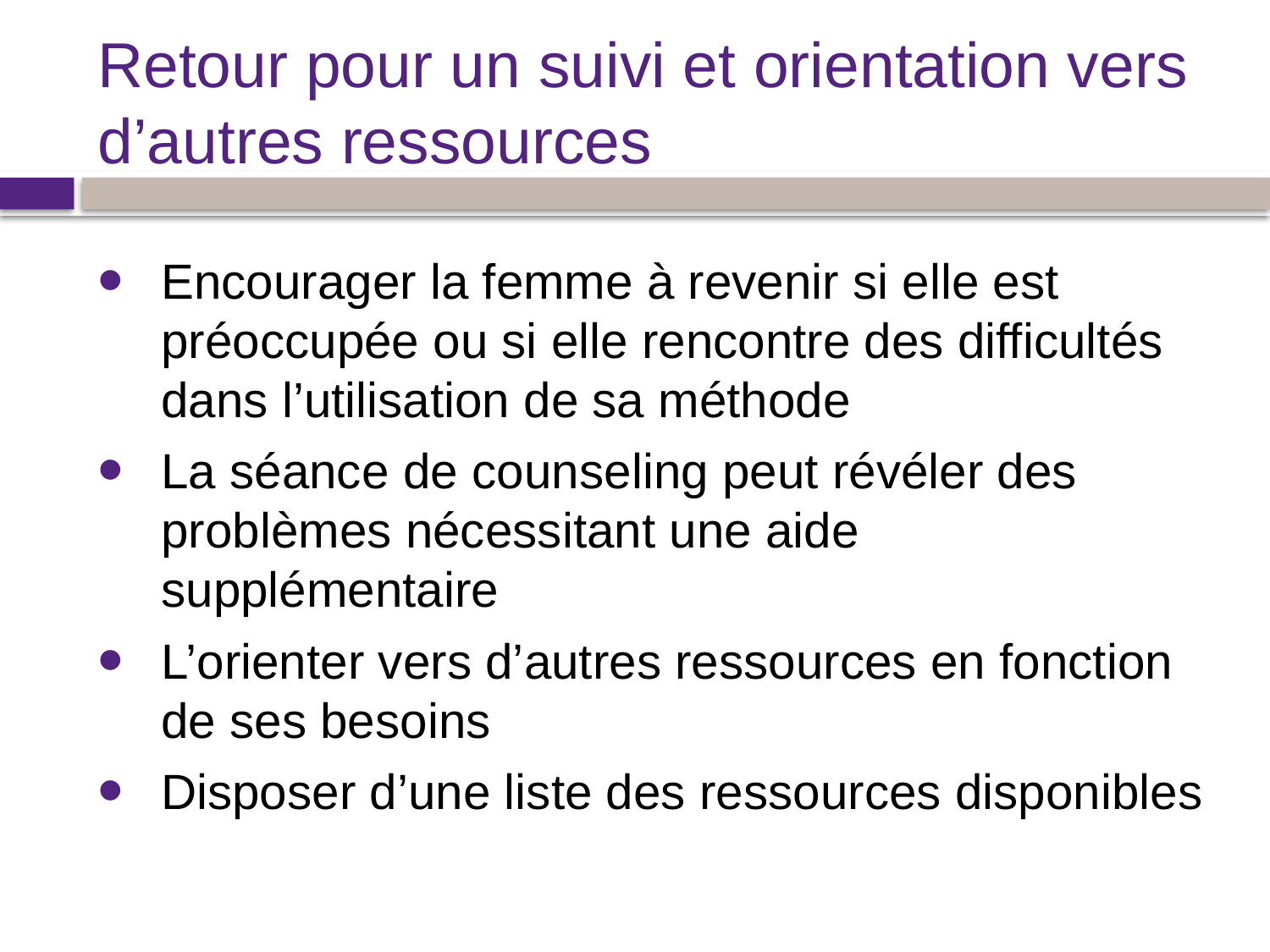

# Retour pour un suivi et orientation vers d’autres ressources
Encourager la femme à revenir si elle est préoccupée ou si elle rencontre des difficultés dans l’utilisation de sa méthode
La séance de counseling peut révéler des problèmes nécessitant une aide supplémentaire
L’orienter vers d’autres ressources en fonction de ses besoins
Disposer d’une liste des ressources disponibles